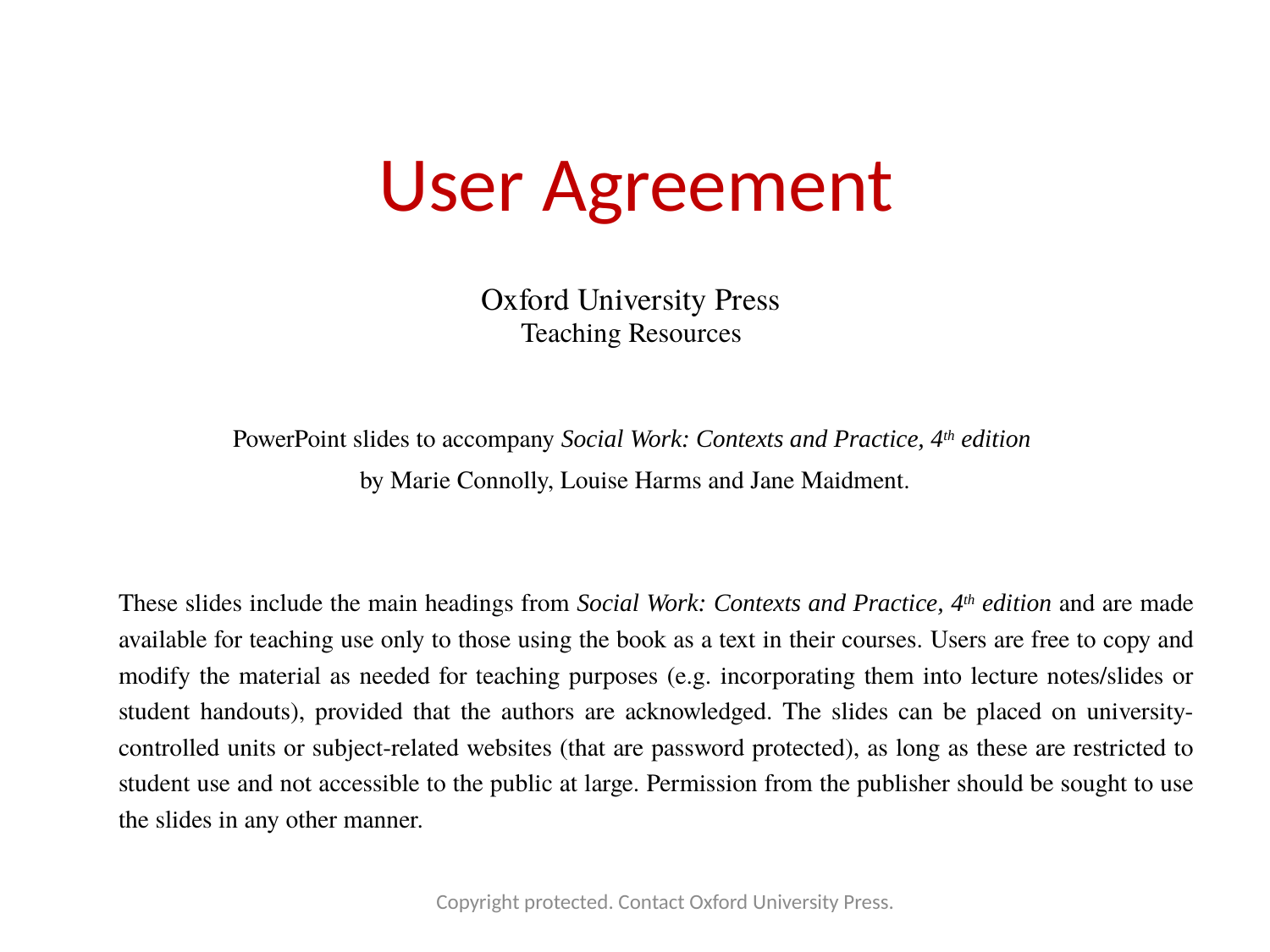

# User Agreement

Oxford University Press
Teaching Resources

PowerPoint slides to accompany Social Work: Contexts and Practice, 4th edition
by Marie Connolly, Louise Harms and Jane Maidment.

	These slides include the main headings from Social Work: Contexts and Practice, 4th edition and are made available for teaching use only to those using the book as a text in their courses. Users are free to copy and modify the material as needed for teaching purposes (e.g. incorporating them into lecture notes/slides or student handouts), provided that the authors are acknowledged. The slides can be placed on university-controlled units or subject-related websites (that are password protected), as long as these are restricted to student use and not accessible to the public at large. Permission from the publisher should be sought to use the slides in any other manner.

Copyright protected. Contact Oxford University Press.